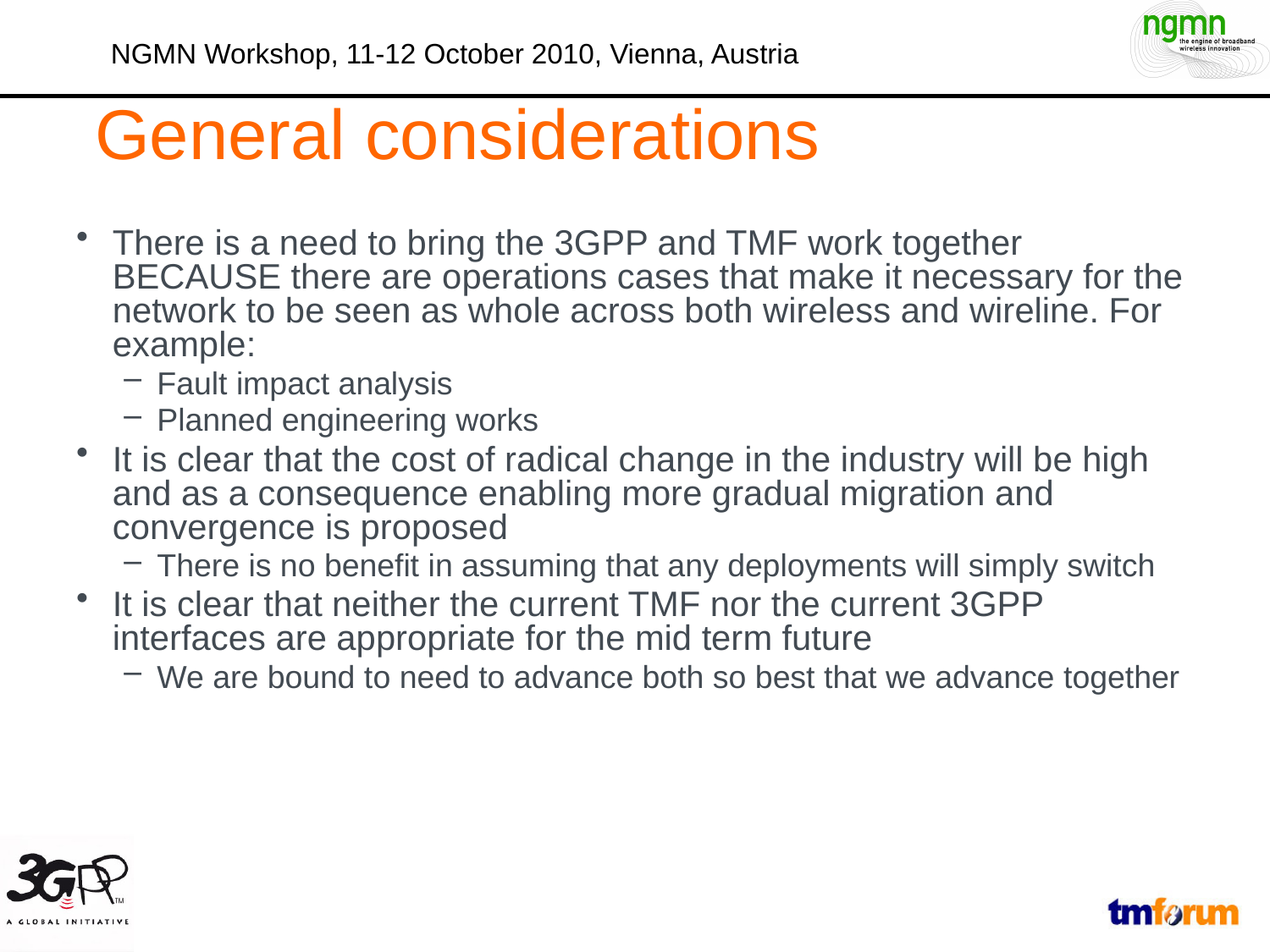

General considerations
There is a need to bring the 3GPP and TMF work together BECAUSE there are operations cases that make it necessary for the network to be seen as whole across both wireless and wireline. For example:
Fault impact analysis
Planned engineering works
It is clear that the cost of radical change in the industry will be high and as a consequence enabling more gradual migration and convergence is proposed
There is no benefit in assuming that any deployments will simply switch
It is clear that neither the current TMF nor the current 3GPP interfaces are appropriate for the mid term future
We are bound to need to advance both so best that we advance together